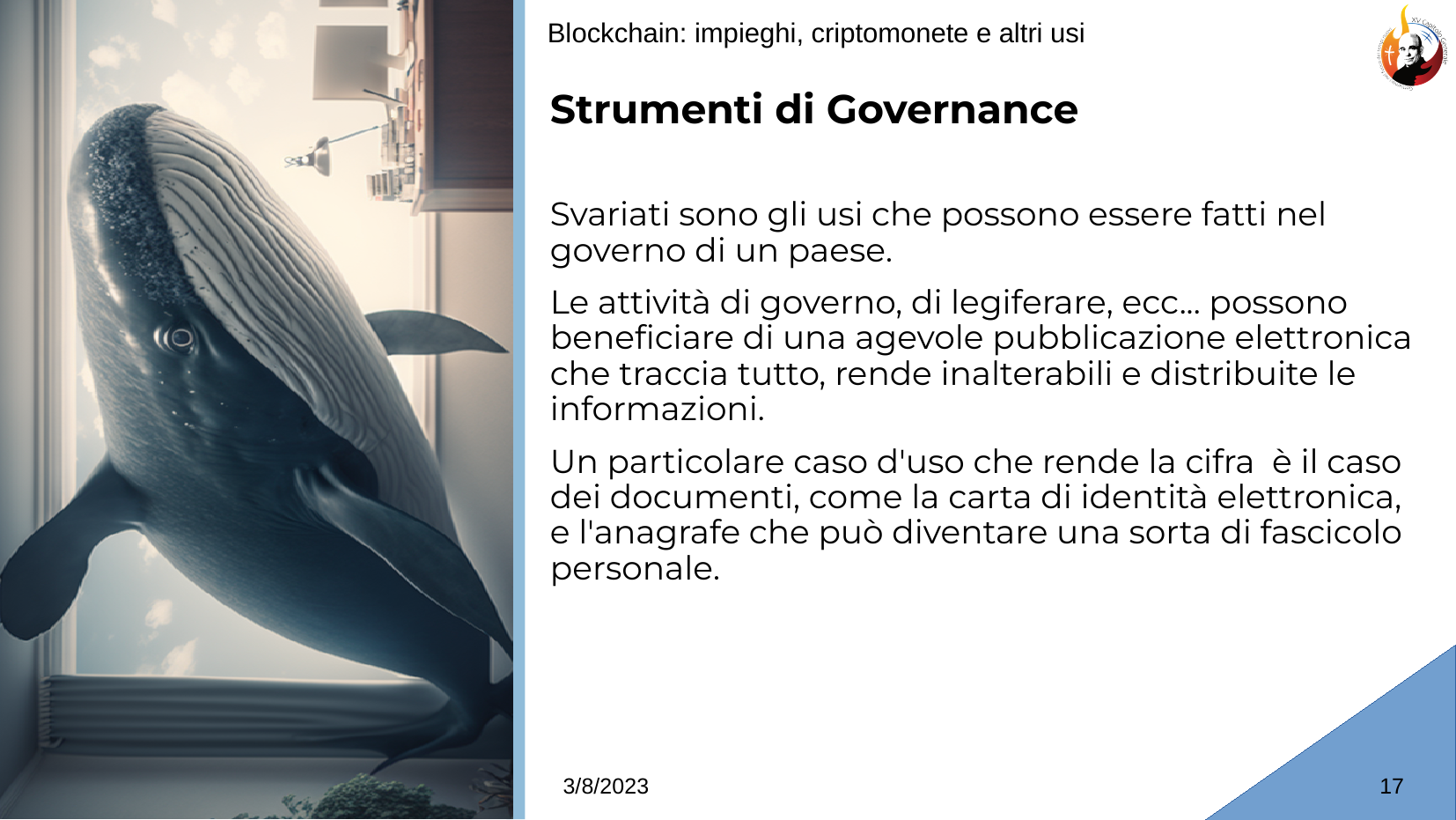

Blockchain: impieghi, criptomonete e altri usi
# Strumenti di Governance
Svariati sono gli usi che possono essere fatti nel governo di un paese.
Le attività di governo, di legiferare, ecc... possono beneficiare di una agevole pubblicazione elettronica che traccia tutto, rende inalterabili e distribuite le informazioni.
Un particolare caso d'uso che rende la cifra  è il caso dei documenti, come la carta di identità elettronica, e l'anagrafe che può diventare una sorta di fascicolo personale.